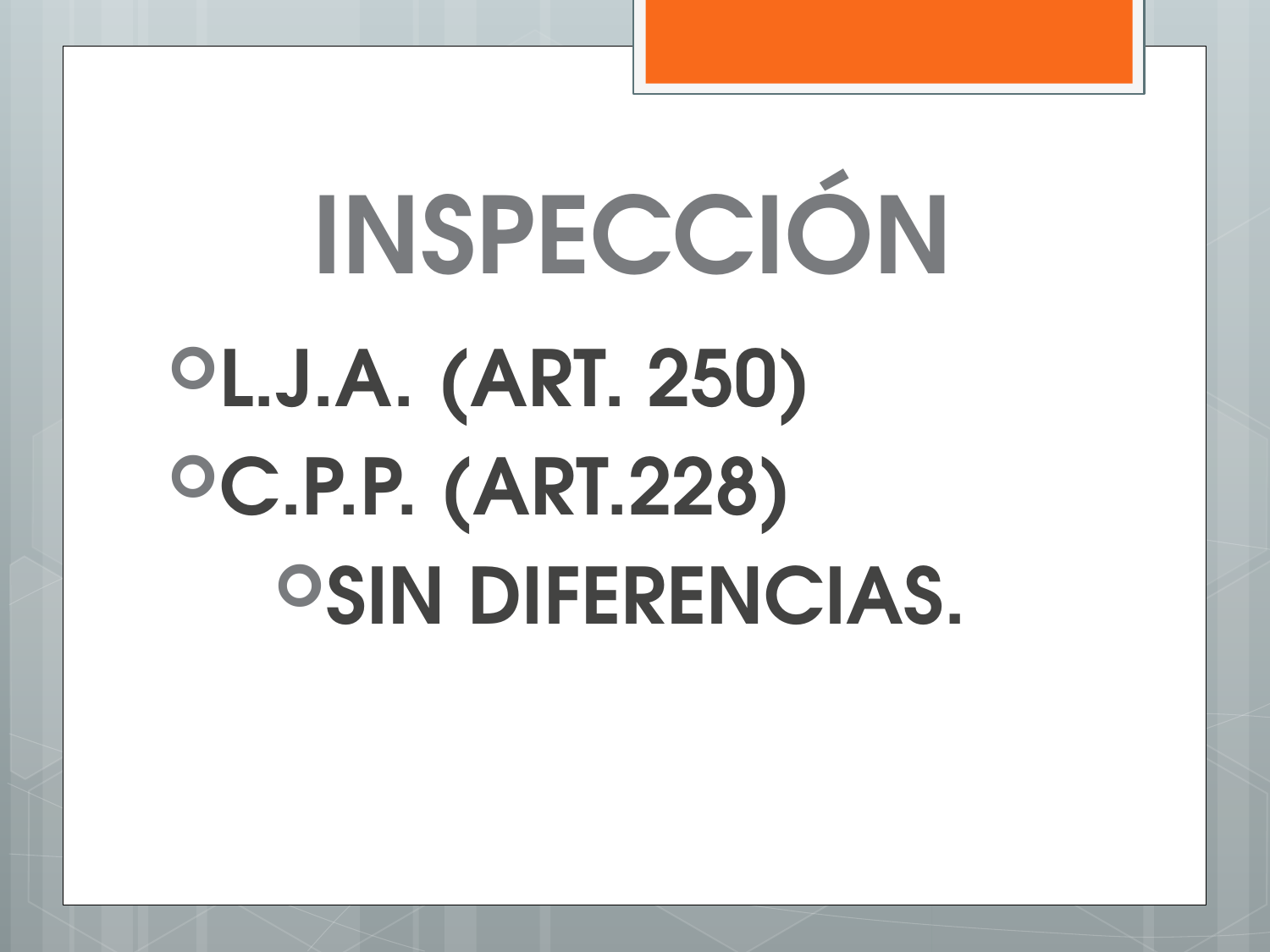

# INSPECCIÓN
L.J.A. (ART. 250)
C.P.P. (ART.228)
SIN DIFERENCIAS.